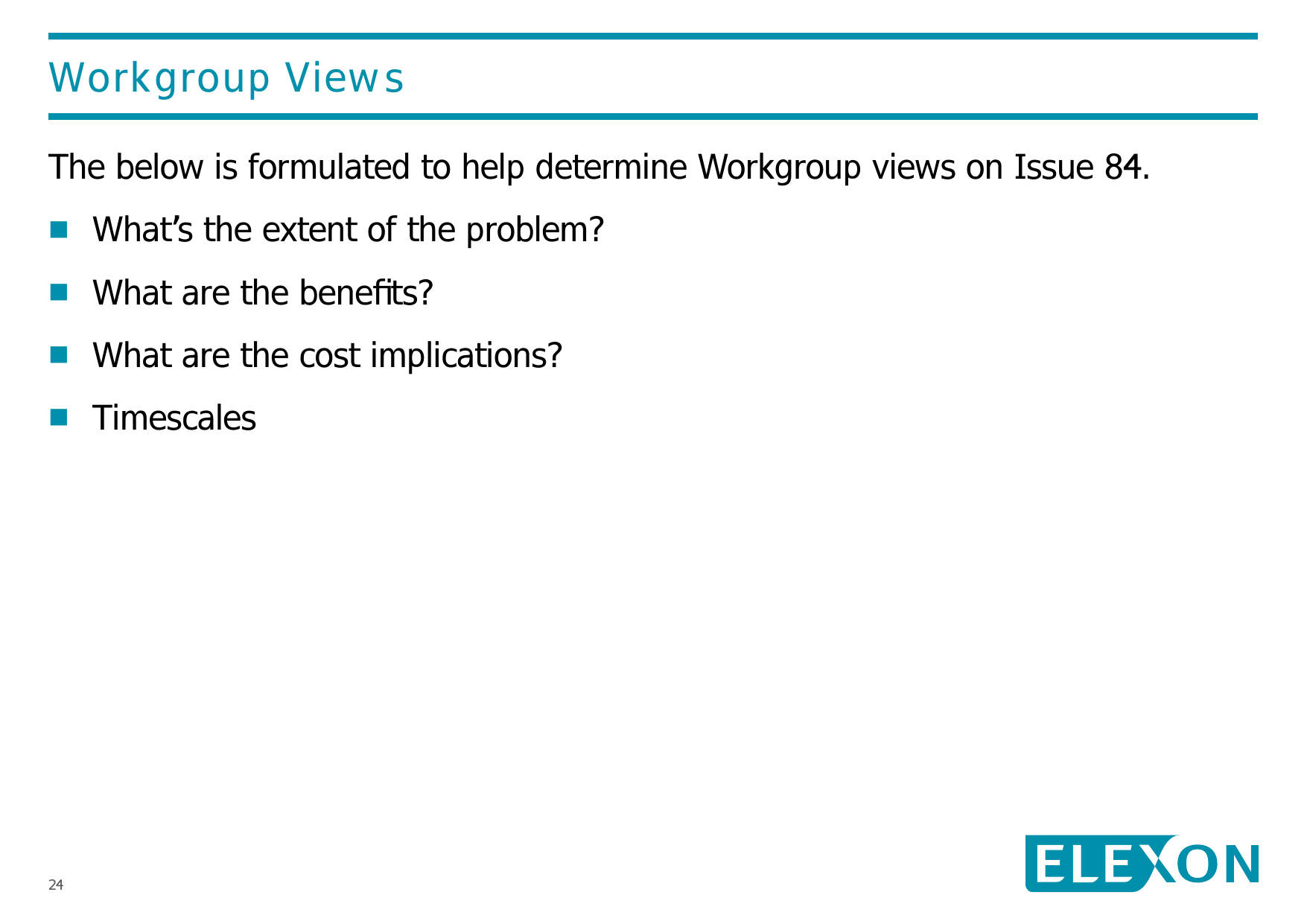

# Workgroup Views
The below is formulated to help determine Workgroup views on Issue 84.
What’s the extent of the problem?
What are the benefits?
What are the cost implications?
Timescales

24